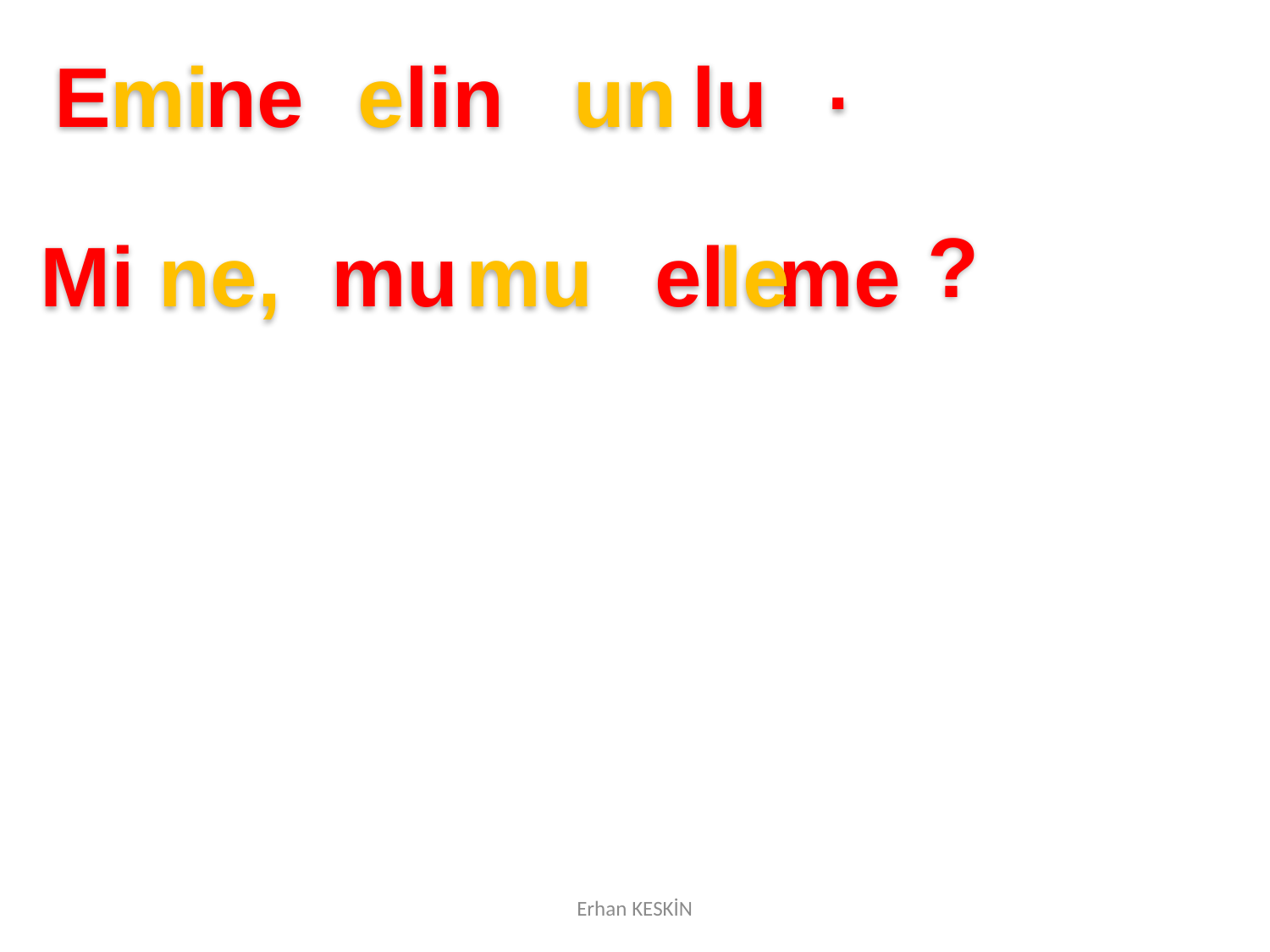

.
E
mi
ne
e
lin
un
lu
?
Mi
ne,
mu
mu
el
le
me
Erhan KESKİN